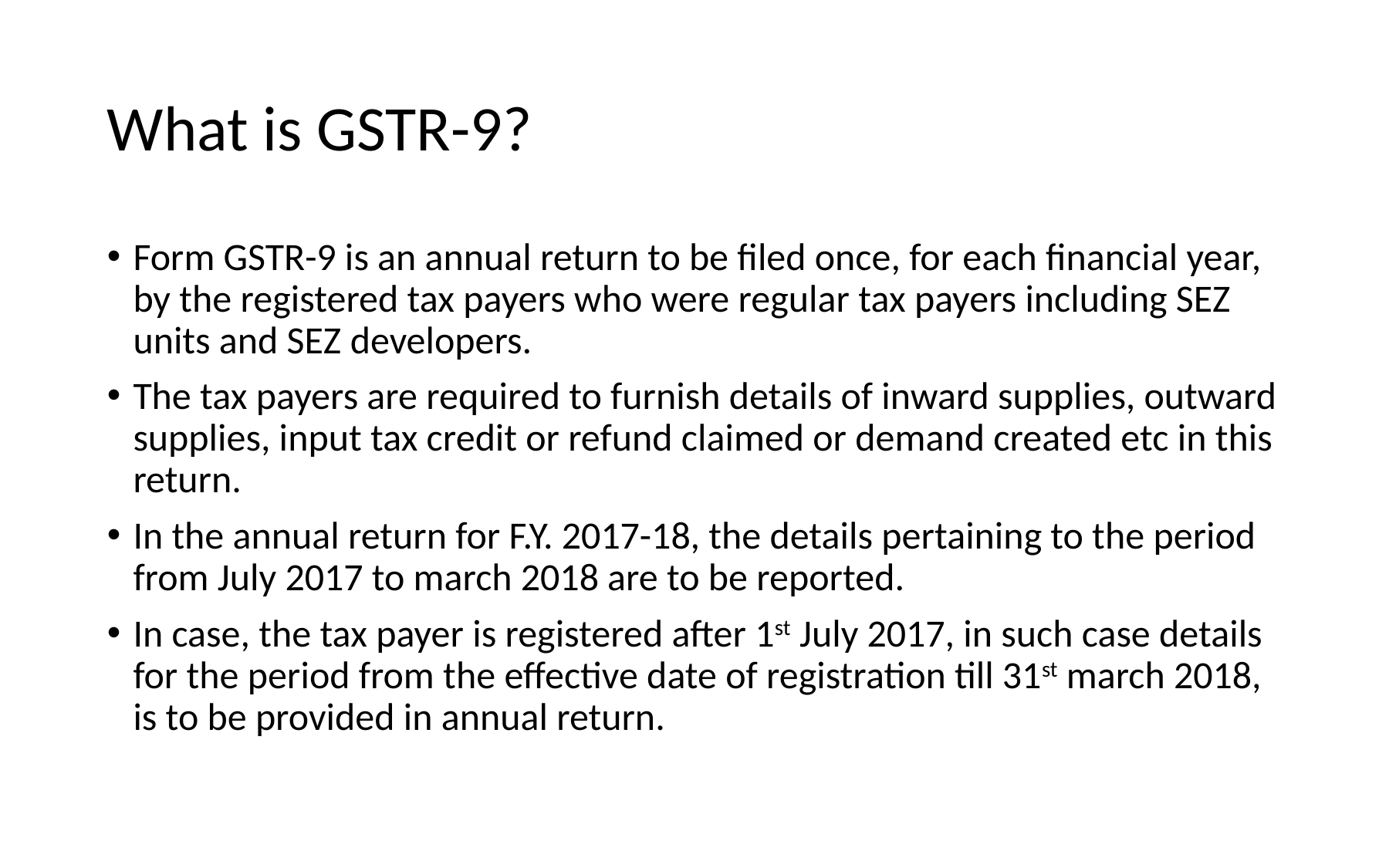

# What is GSTR-9?
Form GSTR-9 is an annual return to be filed once, for each financial year, by the registered tax payers who were regular tax payers including SEZ units and SEZ developers.
The tax payers are required to furnish details of inward supplies, outward supplies, input tax credit or refund claimed or demand created etc in this return.
In the annual return for F.Y. 2017-18, the details pertaining to the period from July 2017 to march 2018 are to be reported.
In case, the tax payer is registered after 1st July 2017, in such case details for the period from the effective date of registration till 31st march 2018, is to be provided in annual return.